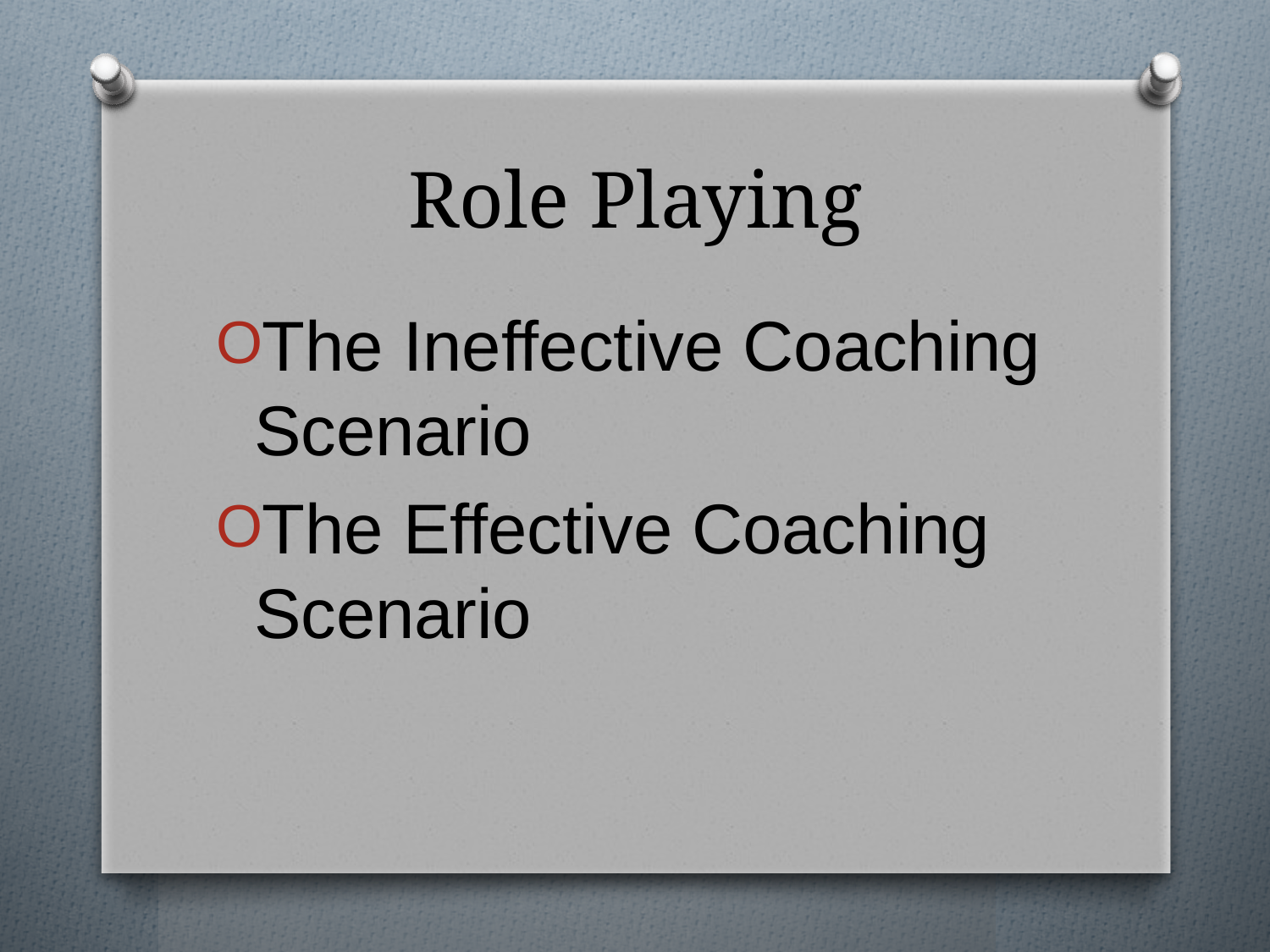

# Role Playing
The Ineffective Coaching Scenario
The Effective Coaching Scenario